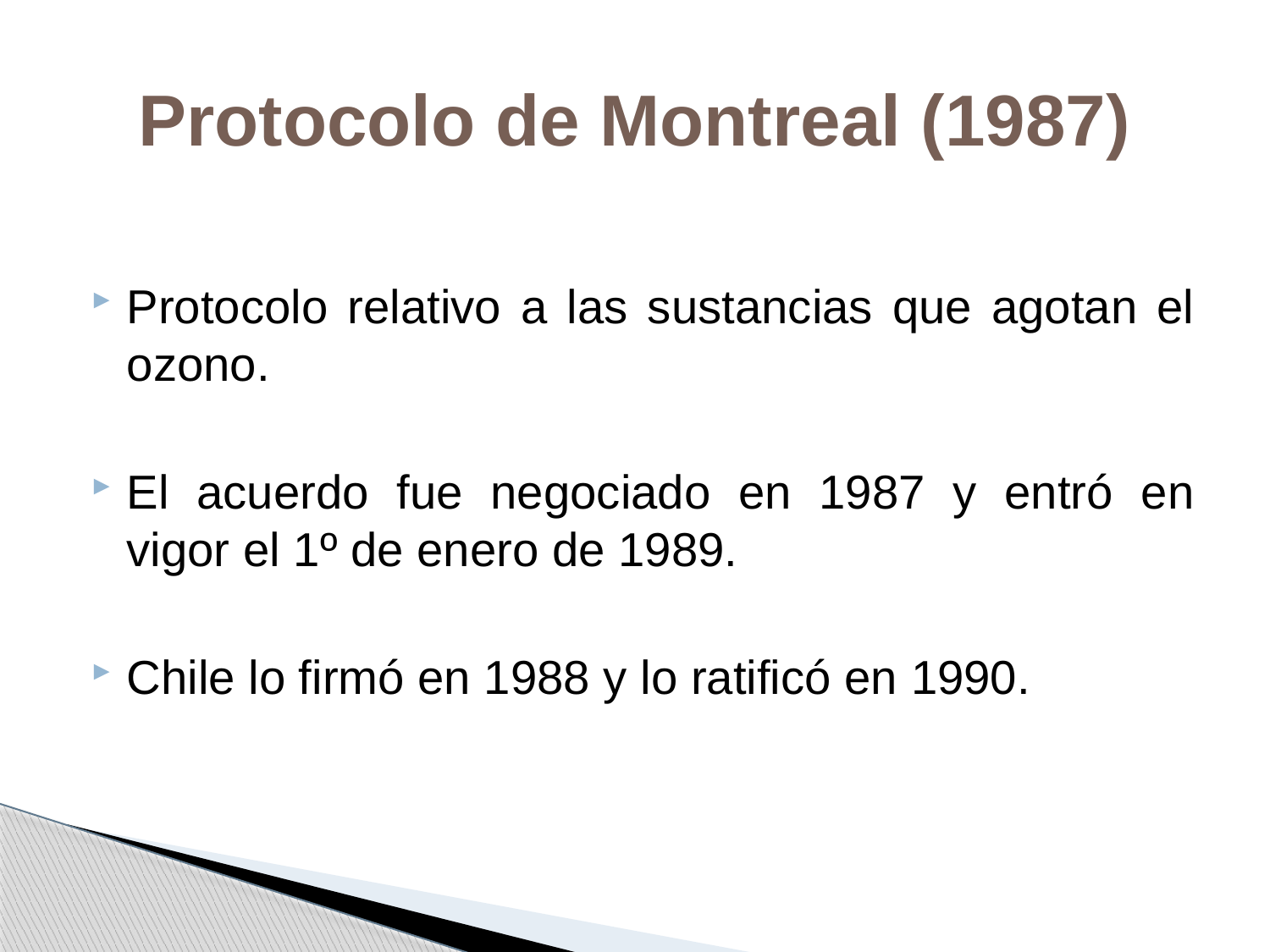

# Protocolo de Montreal (1987)

Protocolo relativo a las sustancias que agotan el ozono.

El acuerdo fue negociado en 1987 y entró en vigor el 1º de enero de 1989.

Chile lo firmó en 1988 y lo ratificó en 1990.